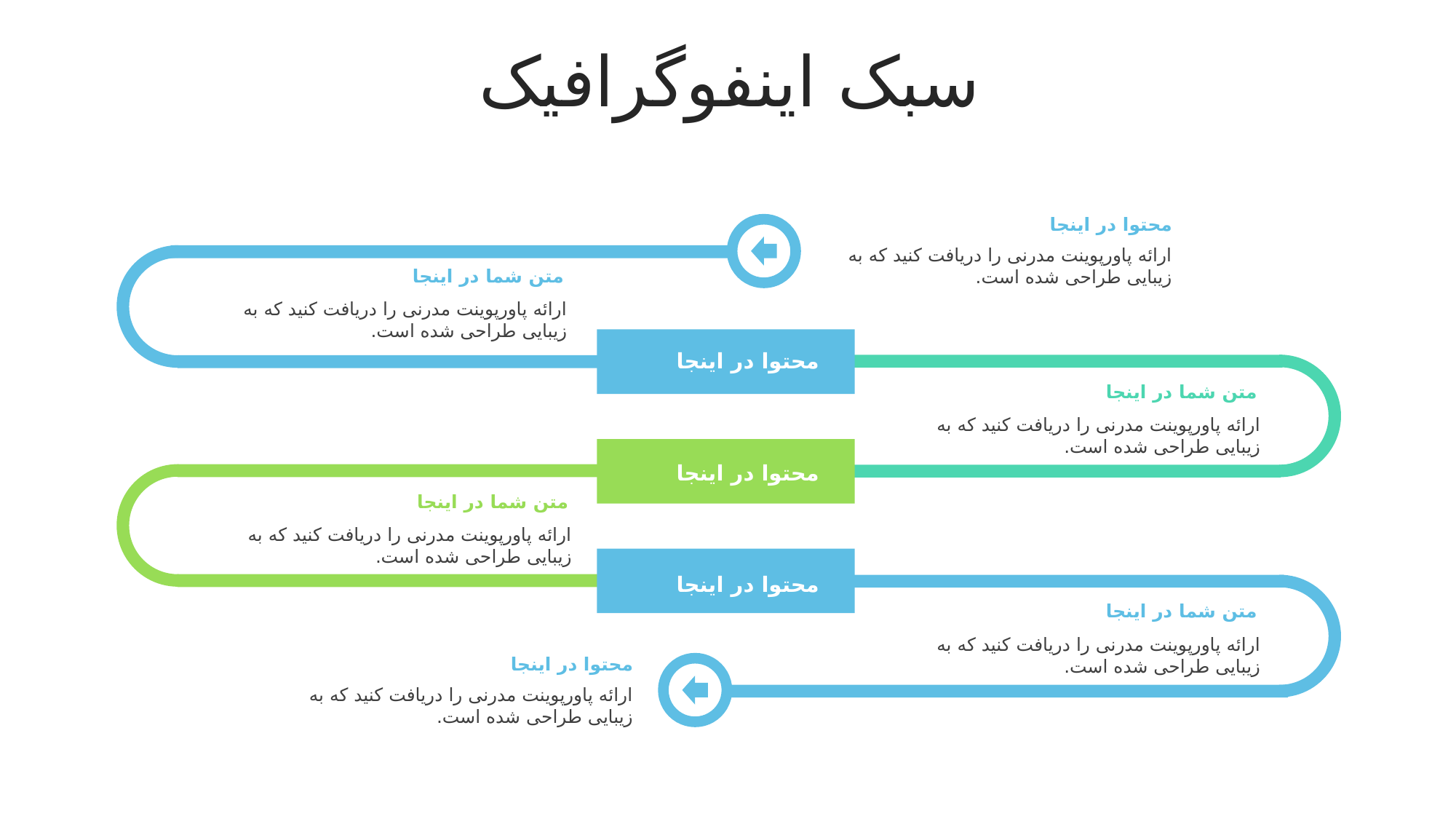

سبک اینفوگرافیک
محتوا در اینجا
ارائه پاورپوینت مدرنی را دریافت کنید که به زیبایی طراحی شده است.

متن شما در اینجا
ارائه پاورپوینت مدرنی را دریافت کنید که به زیبایی طراحی شده است.
محتوا در اینجا
متن شما در اینجا
ارائه پاورپوینت مدرنی را دریافت کنید که به زیبایی طراحی شده است.
محتوا در اینجا
متن شما در اینجا
ارائه پاورپوینت مدرنی را دریافت کنید که به زیبایی طراحی شده است.
محتوا در اینجا
متن شما در اینجا
ارائه پاورپوینت مدرنی را دریافت کنید که به زیبایی طراحی شده است.
محتوا در اینجا
ارائه پاورپوینت مدرنی را دریافت کنید که به زیبایی طراحی شده است.